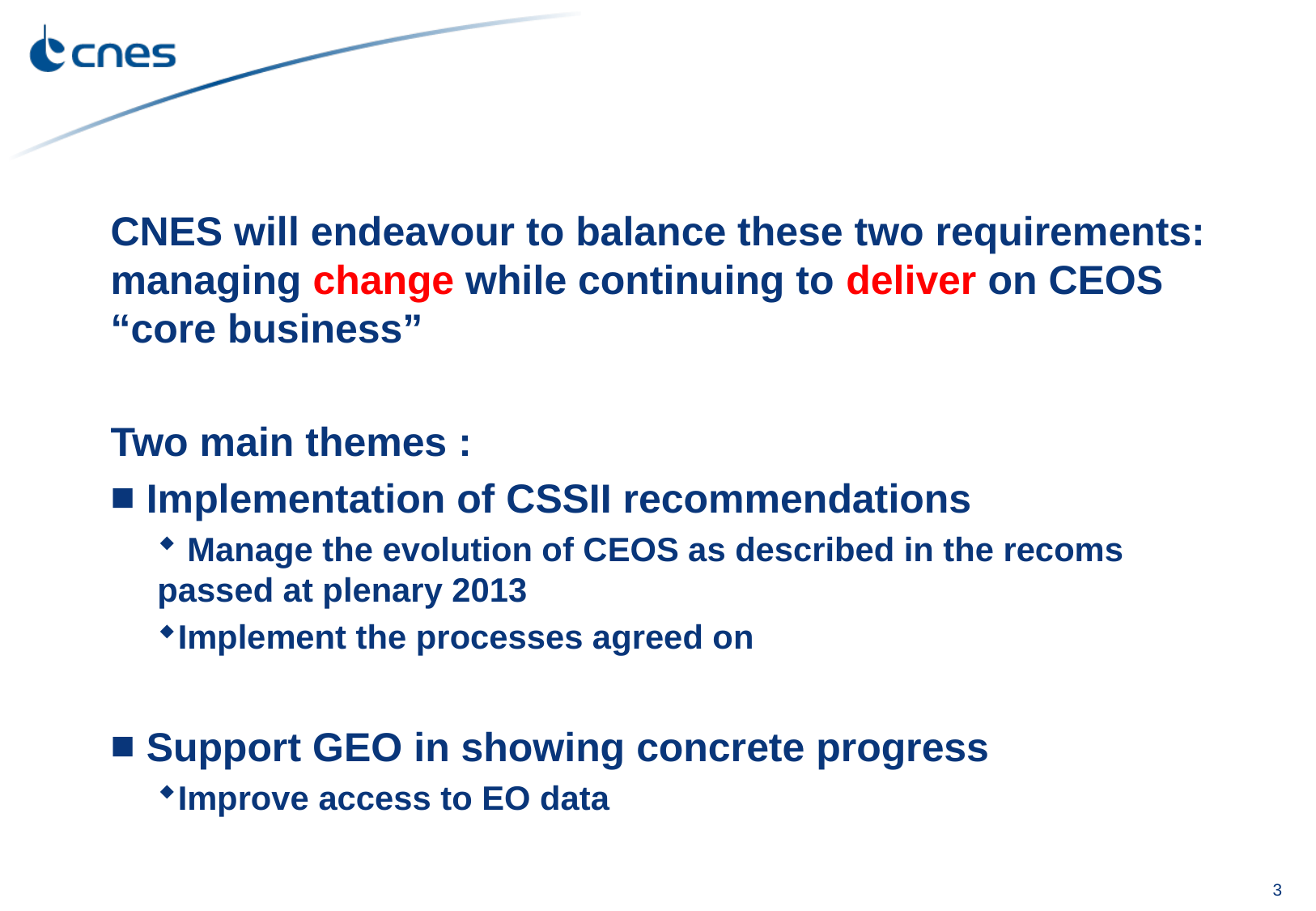

#
CNES will endeavour to balance these two requirements: managing change while continuing to deliver on CEOS “core business”

Two main themes :
 Implementation of CSSII recommendations
 Manage the evolution of CEOS as described in the recoms passed at plenary 2013
Implement the processes agreed on

 Support GEO in showing concrete progress
Improve access to EO data

3